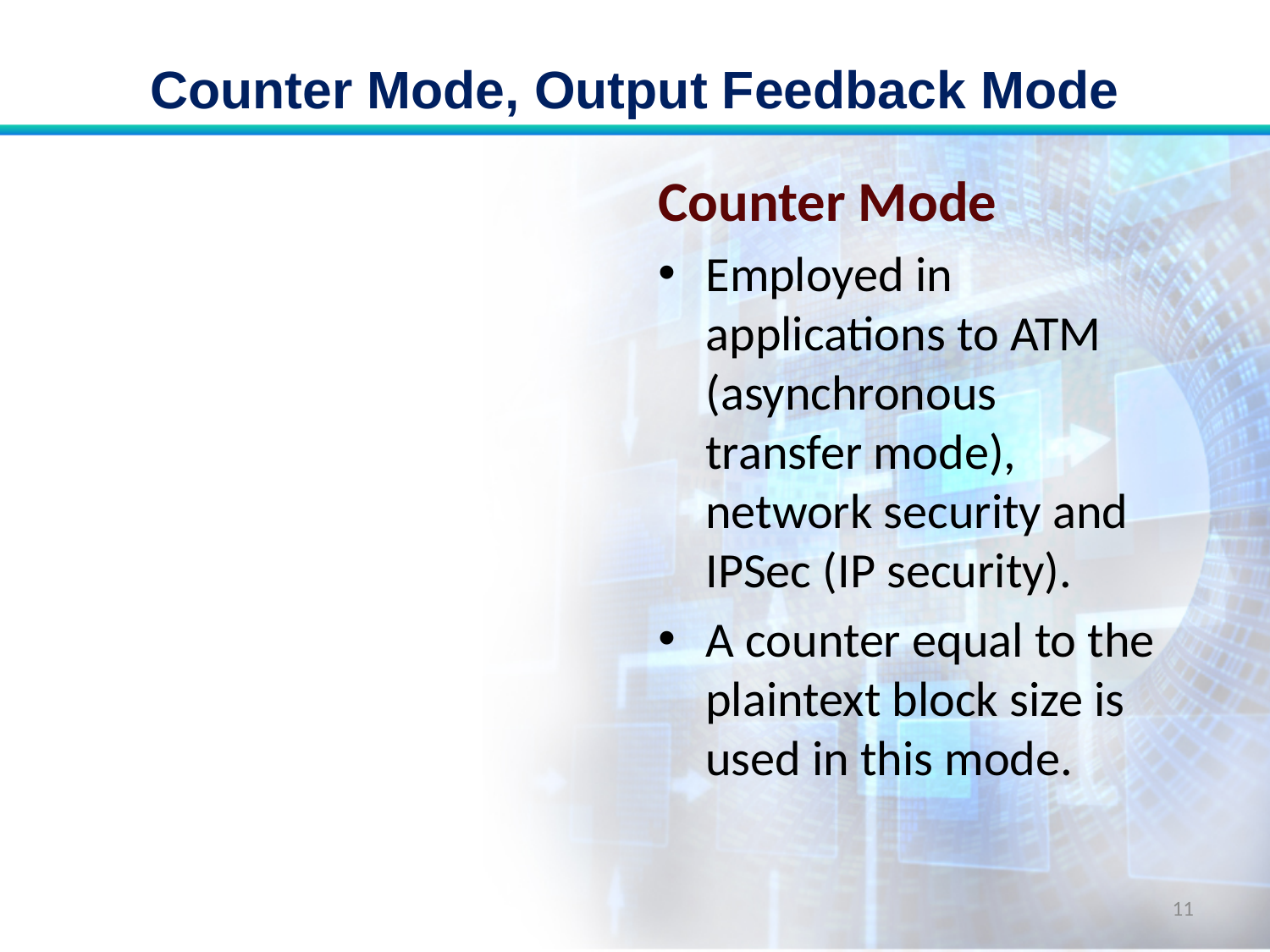

# Counter Mode, Output Feedback Mode
Counter Mode
Employed in applications to ATM (asynchronous transfer mode), network security and IPSec (IP security).
A counter equal to the plaintext block size is used in this mode.

11